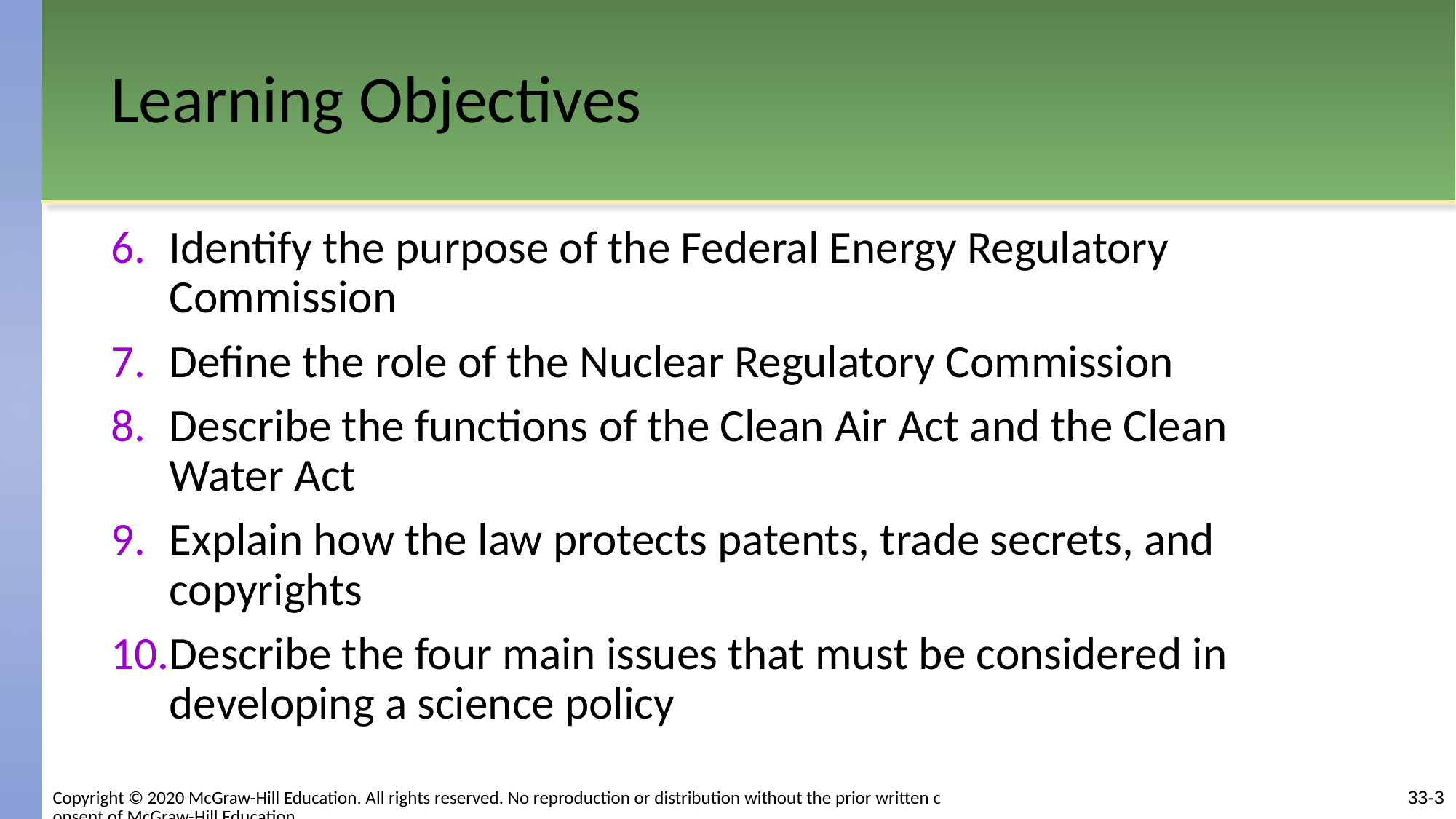

# Learning Objectives
Identify the purpose of the Federal Energy Regulatory Commission
Define the role of the Nuclear Regulatory Commission
Describe the functions of the Clean Air Act and the Clean Water Act
Explain how the law protects patents, trade secrets, and copyrights
Describe the four main issues that must be considered in developing a science policy
Copyright © 2020 McGraw-Hill Education. All rights reserved. No reproduction or distribution without the prior written consent of McGraw-Hill Education.
33-3